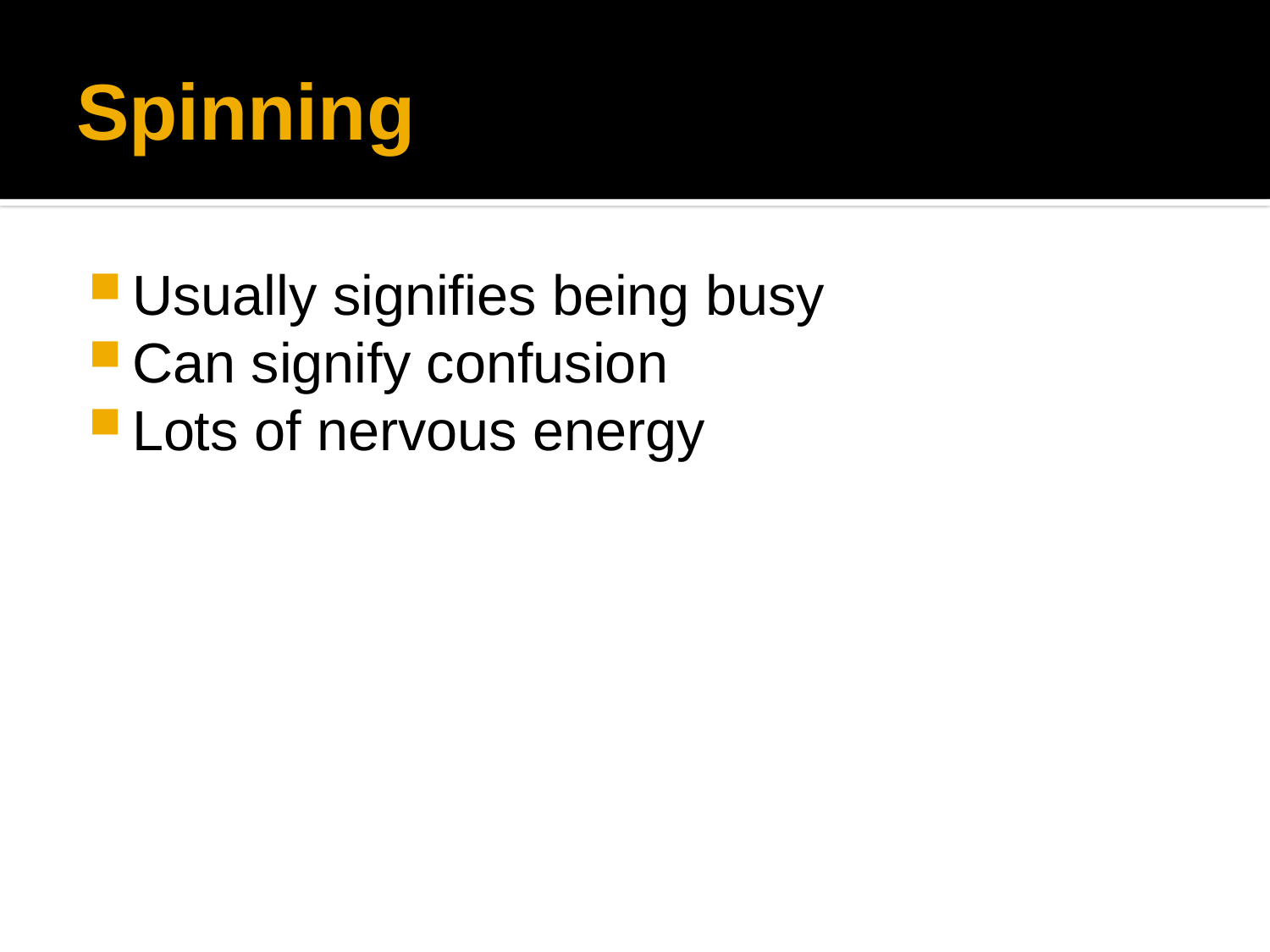

# Spinning
Usually signifies being busy
Can signify confusion
Lots of nervous energy